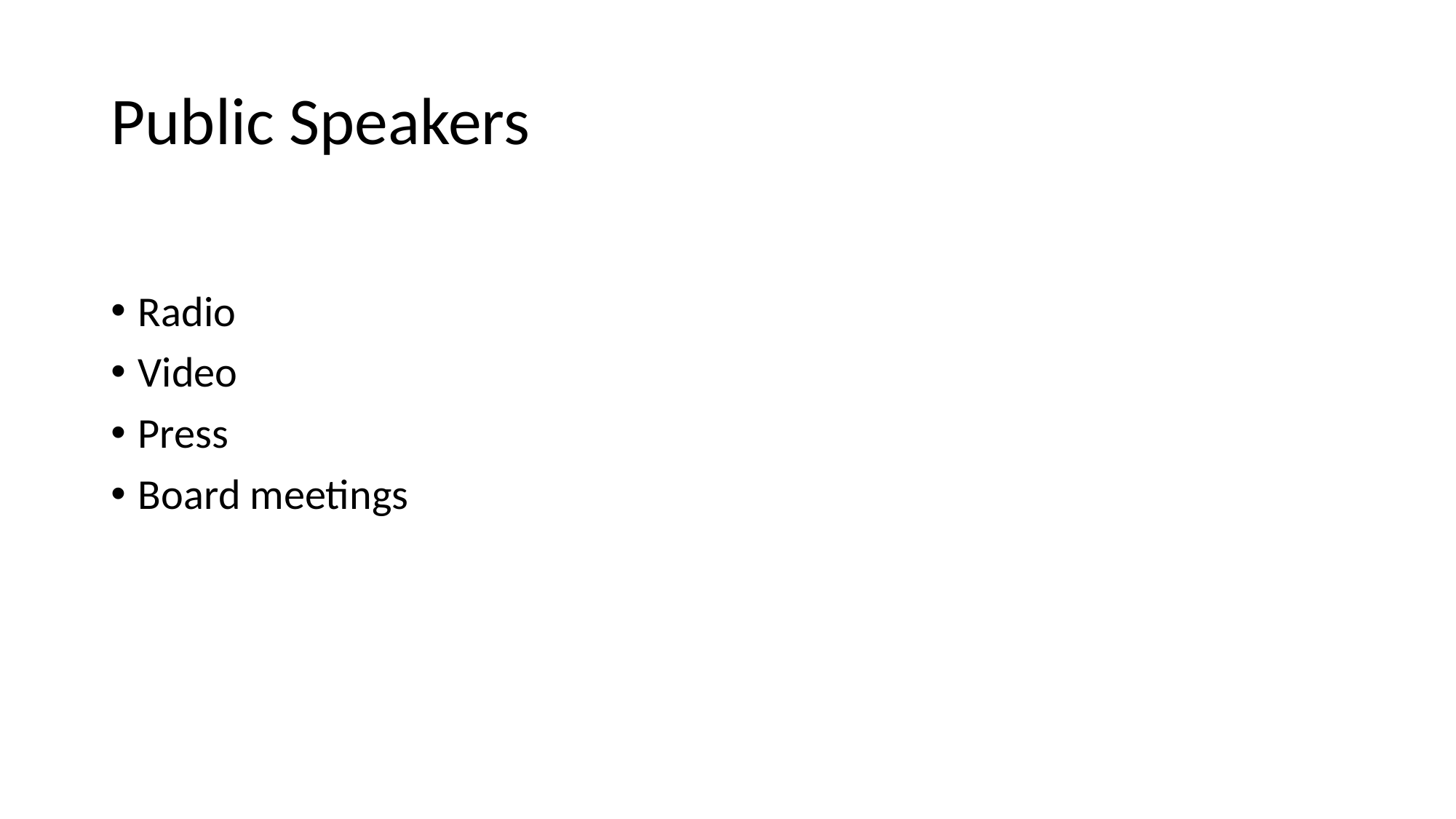

# Public Speakers

Radio
Video
Press
Board meetings